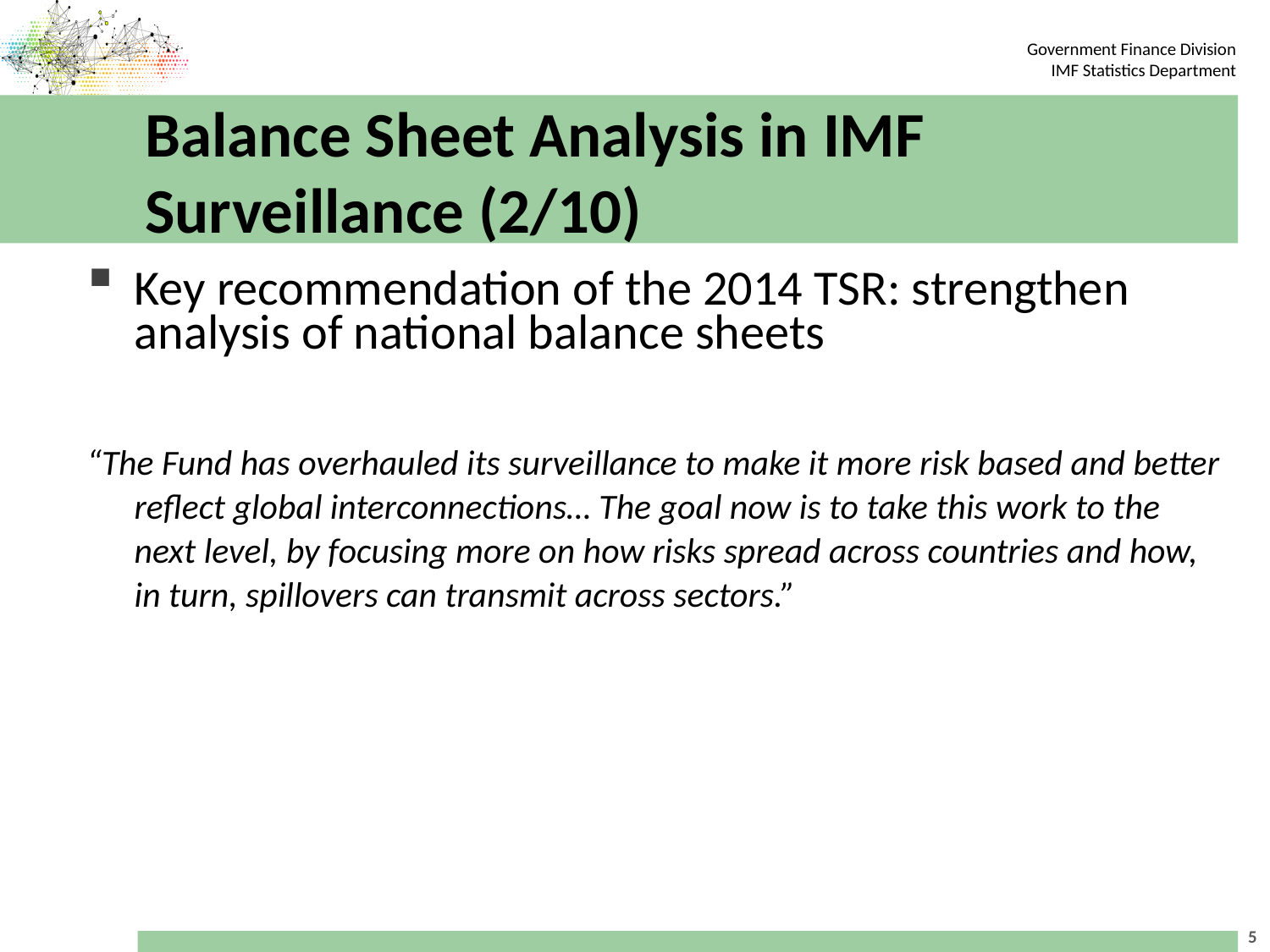

# Balance Sheet Analysis in IMF Surveillance (2/10)
Key recommendation of the 2014 TSR: strengthen analysis of national balance sheets

“The Fund has overhauled its surveillance to make it more risk based and better reflect global interconnections… The goal now is to take this work to the next level, by focusing more on how risks spread across countries and how, in turn, spillovers can transmit across sectors.”

5